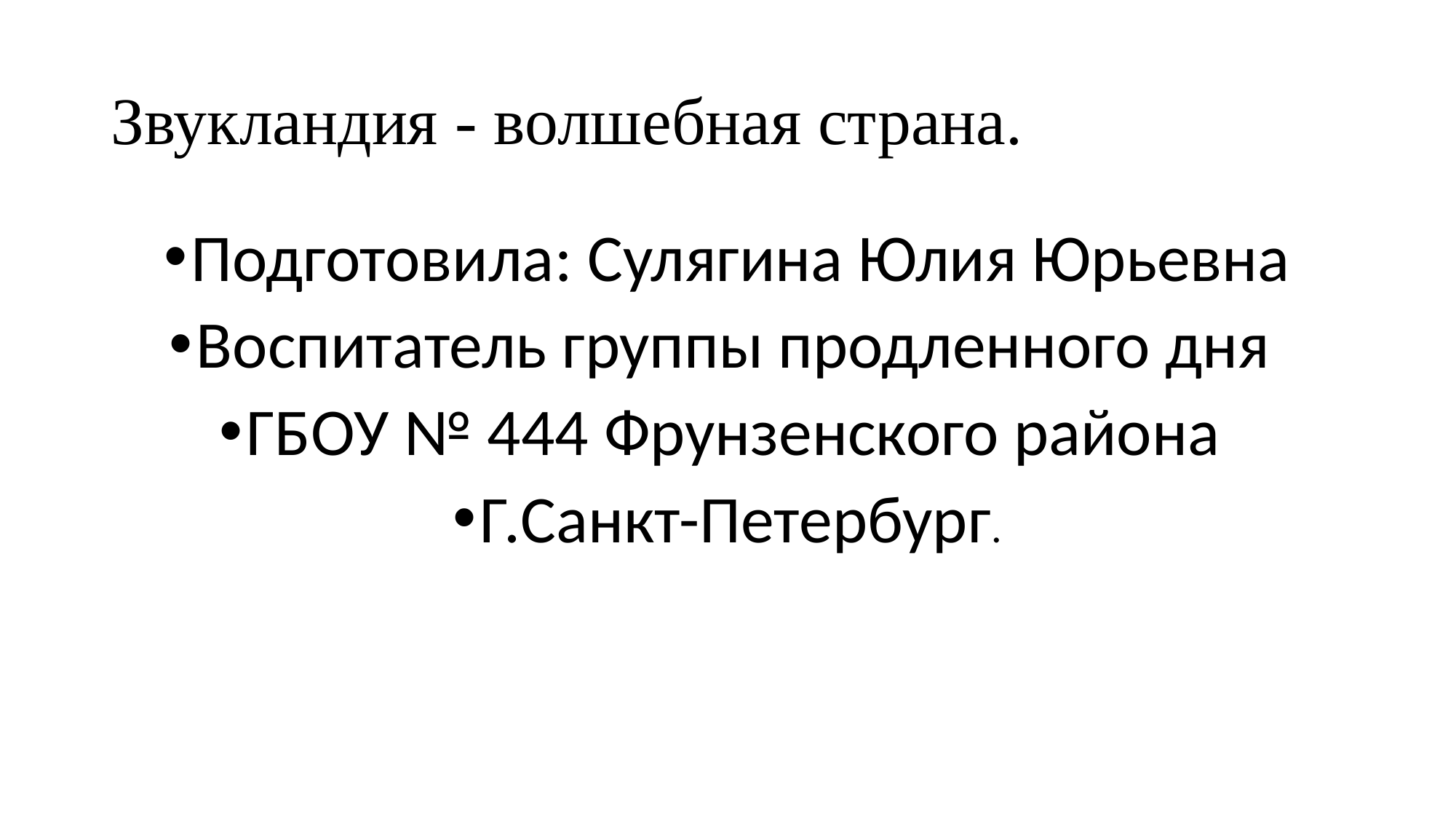

# Звукландия - волшебная страна.
Подготовила: Сулягина Юлия Юрьевна
Воспитатель группы продленного дня
ГБОУ № 444 Фрунзенского района
Г.Санкт-Петербург.